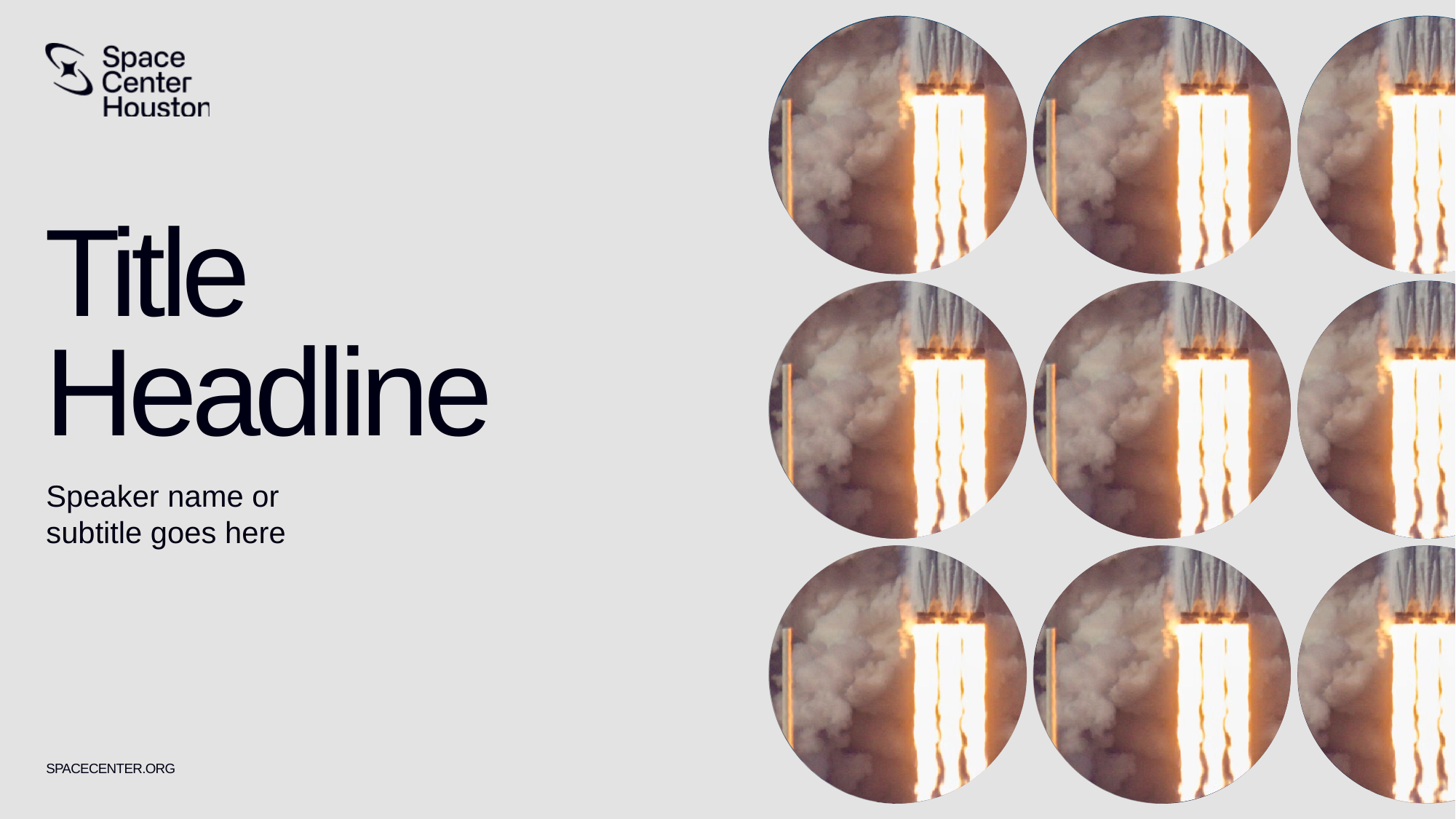

# Title Headline
Speaker name or
subtitle goes here